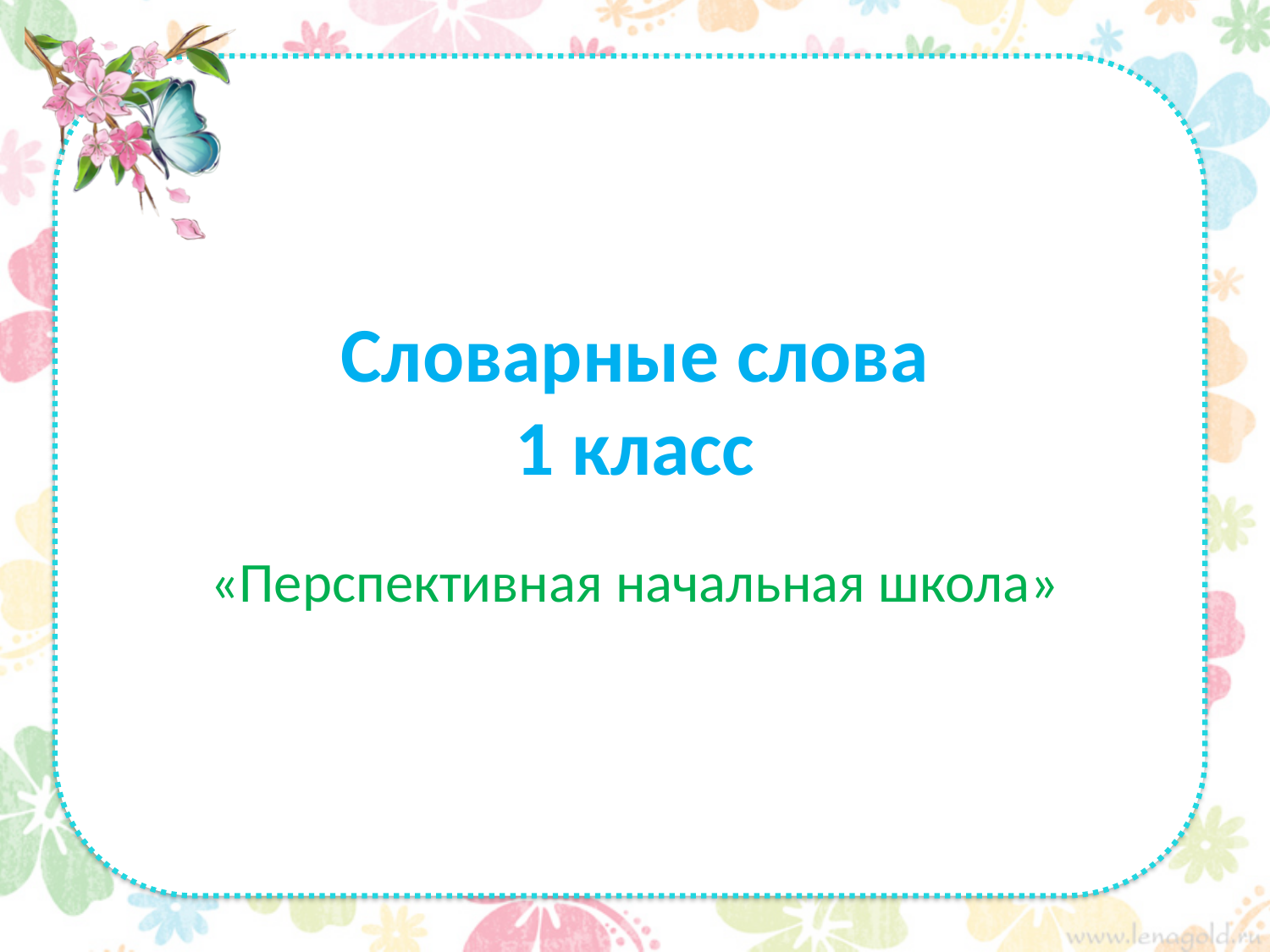

# Словарные слова 1 класс
«Перспективная начальная школа»